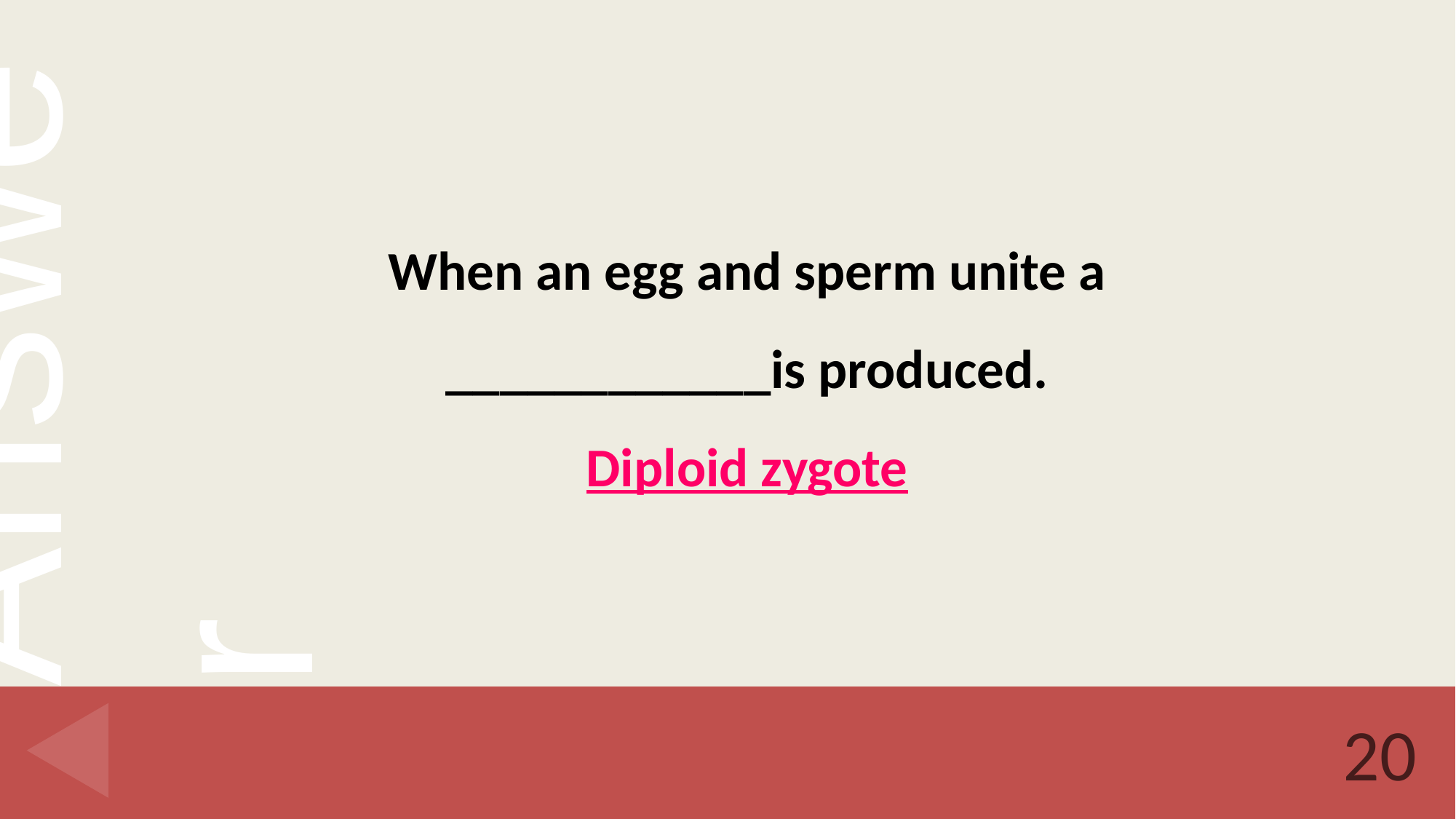

When an egg and sperm unite a ____________is produced.
Diploid zygote
20